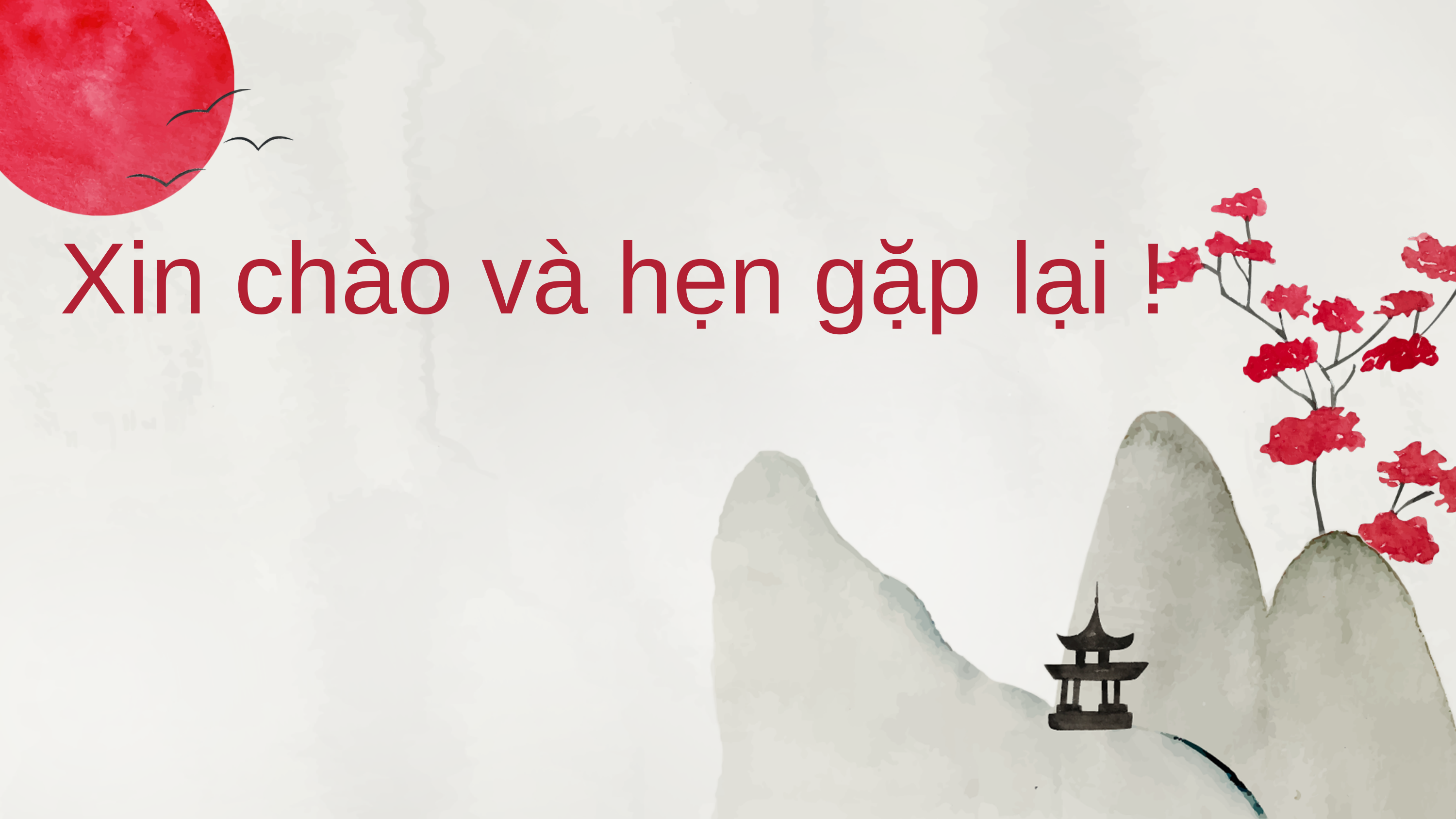

Xin chào và hẹn gặp lại !